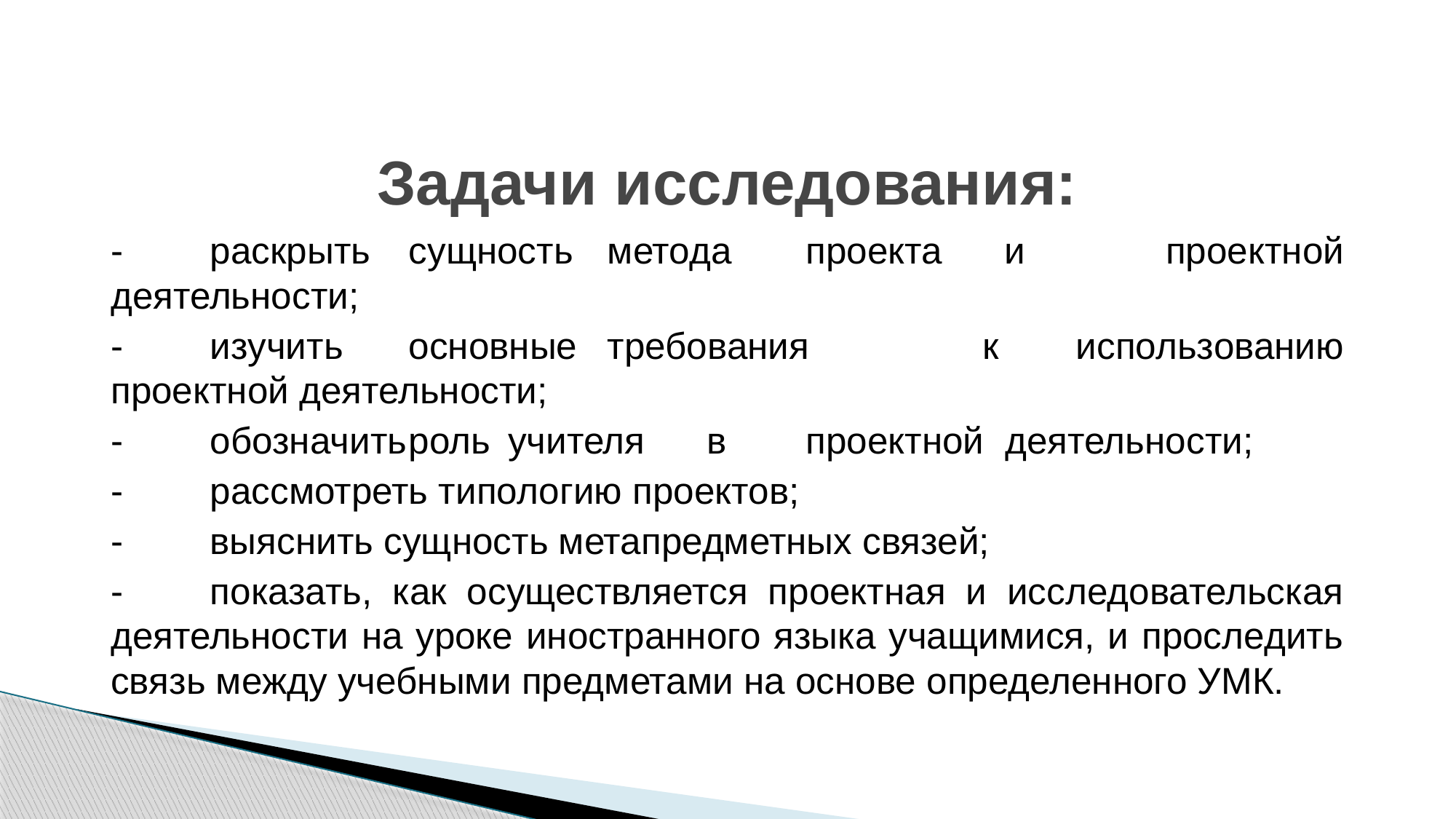

# Задачи исследования:
-	раскрыть	сущность	метода	проекта	и проектной деятельности;
-	изучить	основные	требования	 к использованию проектной деятельности;
-	обозначить	роль	учителя	в	проектной  деятельности;
-	рассмотреть типологию проектов;
-	выяснить сущность метапредметных связей;
-	показать, как осуществляется проектная и исследовательская деятельности на уроке иностранного языка учащимися, и проследить связь между учебными предметами на основе определенного УМК.